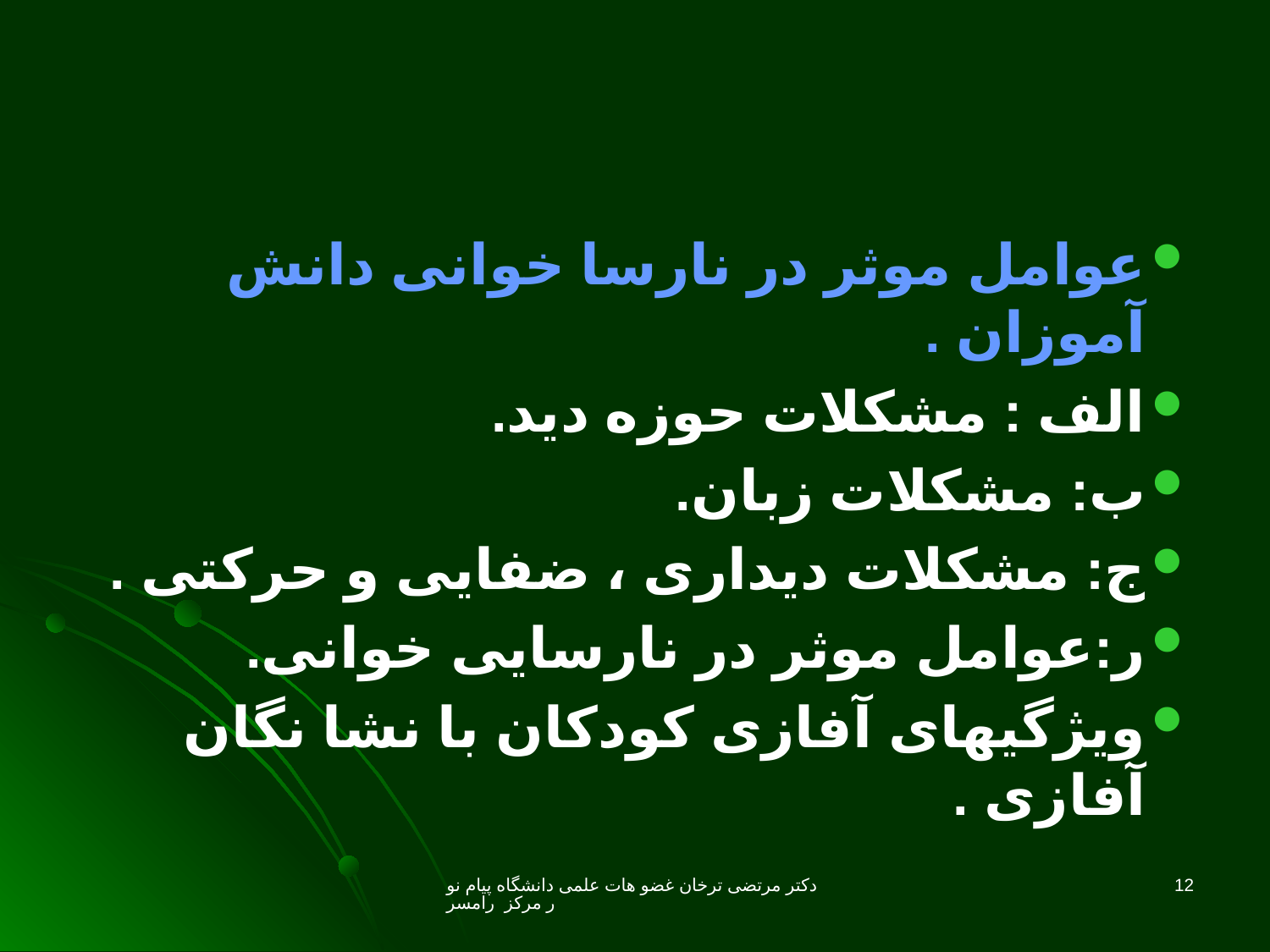

عوامل موثر در نارسا خوانی دانش آموزان .
الف : مشکلات حوزه دید.
ب: مشکلات زبان.
ج: مشکلات دیداری ، ضفایی و حرکتی .
ر:عوامل موثر در نارسایی خوانی.
ویژگیهای آفازی کودکان با نشا نگان آفازی .
دکتر مرتضی ترخان غضو هات علمی دانشگاه پیام نور مرکز رامسر
12